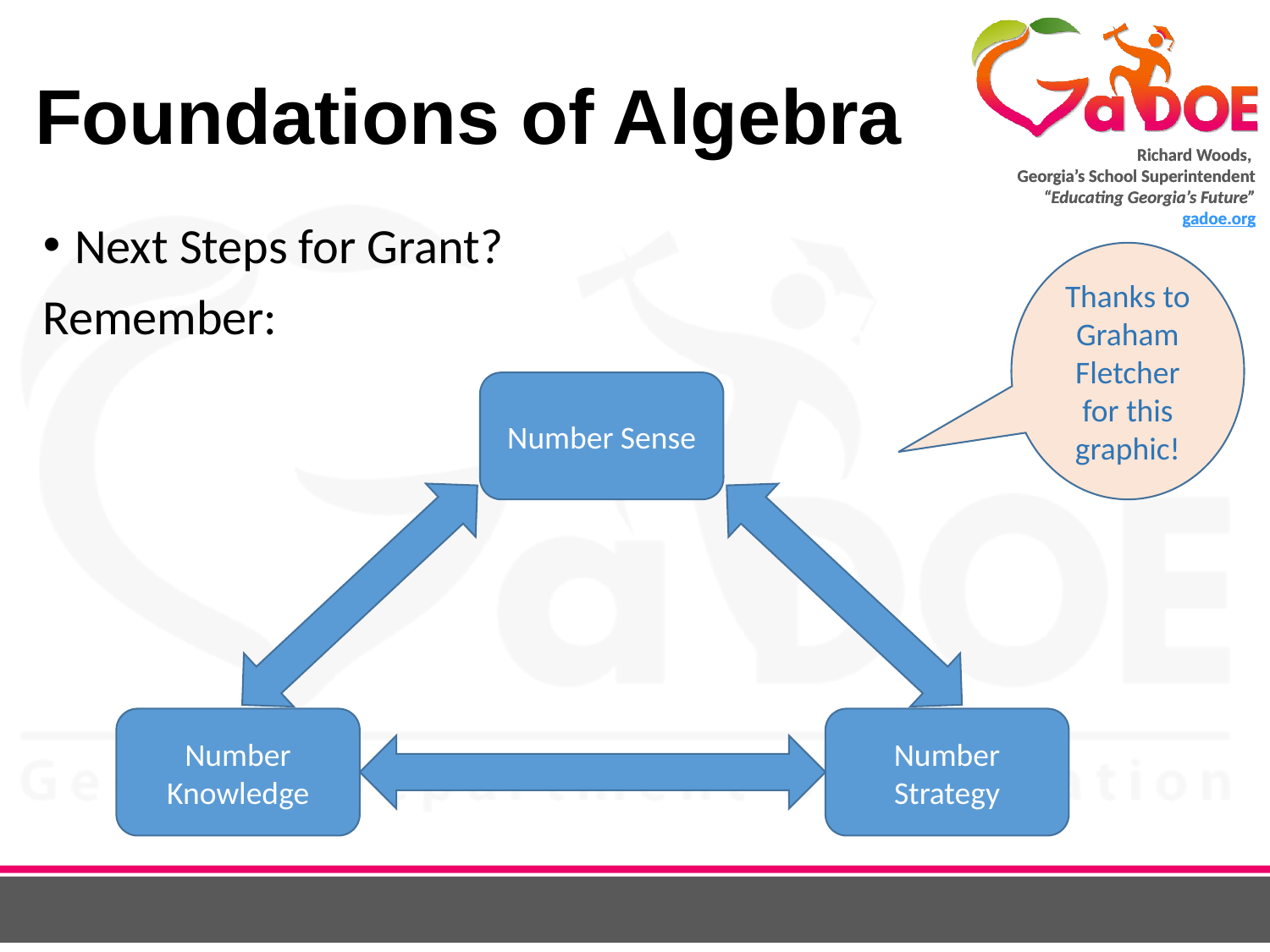

# Foundations of Algebra

Next Steps for Grant?
Remember:
Thanks to Graham Fletcher for this graphic!
Number Sense

Number Knowledge
Number Strategy